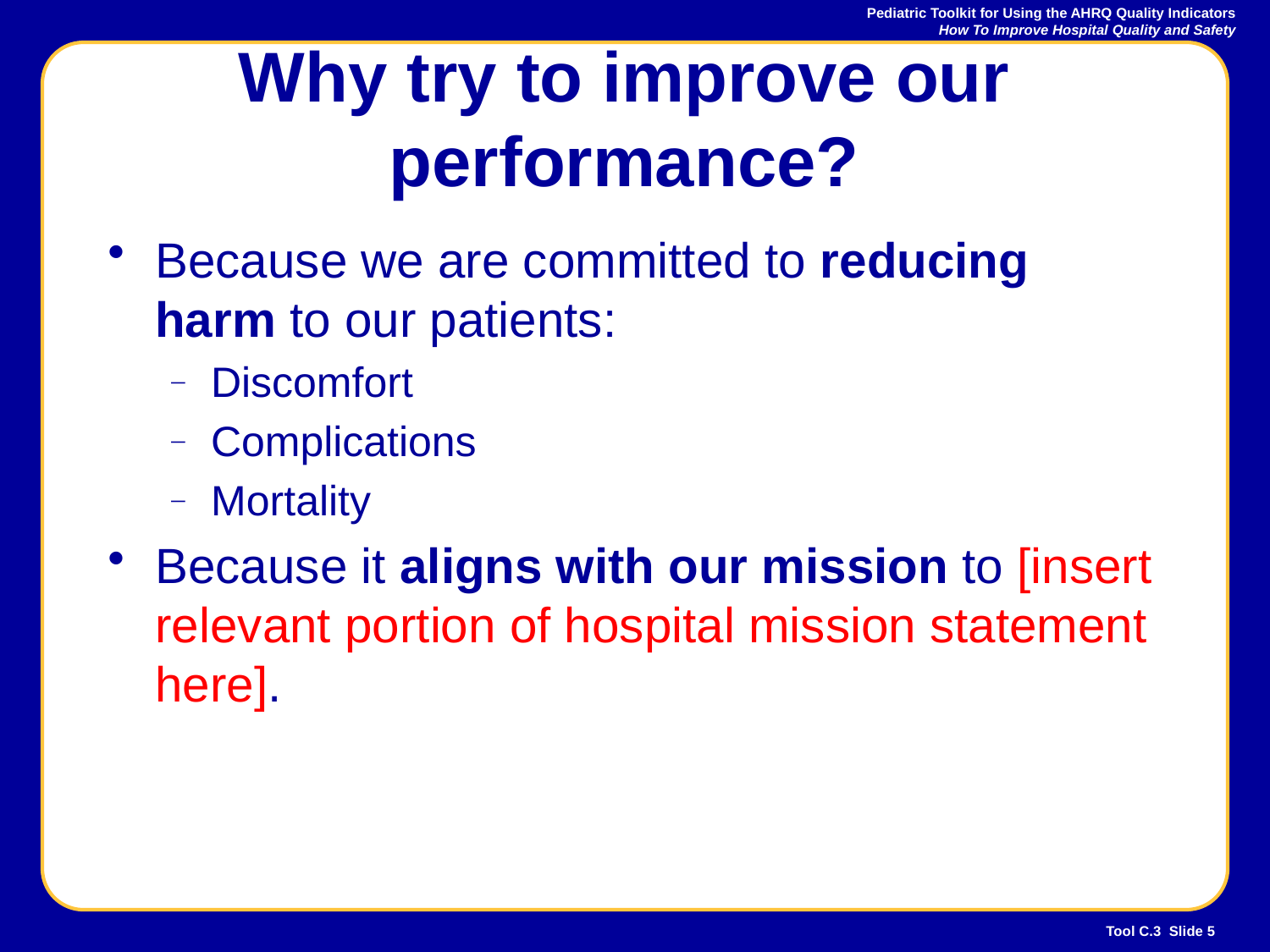

# Why try to improve our performance?
Because we are committed to reducing harm to our patients:
Discomfort
Complications
Mortality
Because it aligns with our mission to [insert relevant portion of hospital mission statement here].